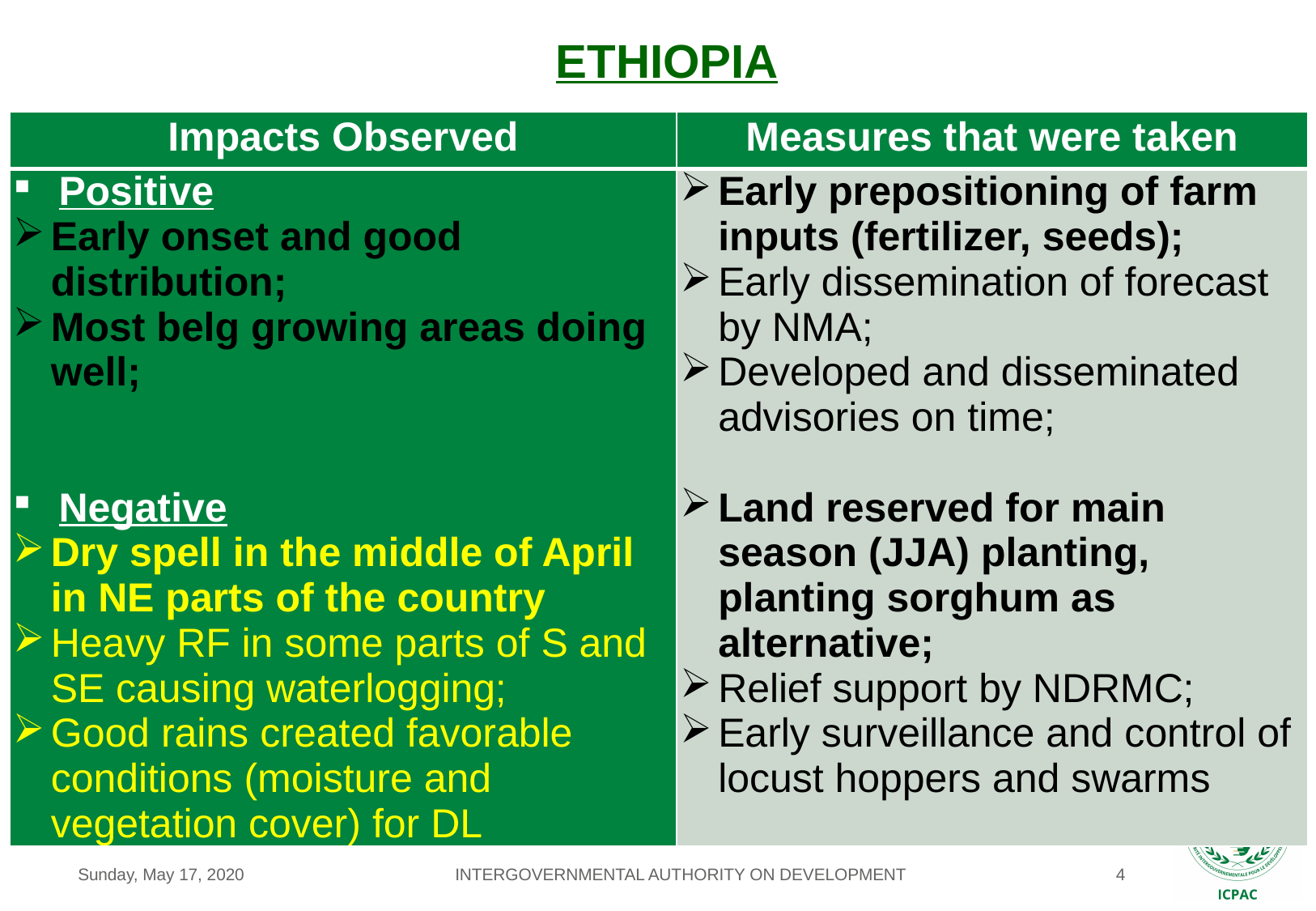

# ETHIOPIA
| Impacts Observed | Measures that were taken |
| --- | --- |
| Positive Early onset and good distribution; Most belg growing areas doing well; Negative Dry spell in the middle of April in NE parts of the country Heavy RF in some parts of S and SE causing waterlogging; Good rains created favorable conditions (moisture and vegetation cover) for DL | Early prepositioning of farm inputs (fertilizer, seeds); Early dissemination of forecast by NMA; Developed and disseminated advisories on time; Land reserved for main season (JJA) planting, planting sorghum as alternative; Relief support by NDRMC; Early surveillance and control of locust hoppers and swarms |
INTERGOVERNMENTAL AUTHORITY ON DEVELOPMENT
Sunday, May 17, 2020
4